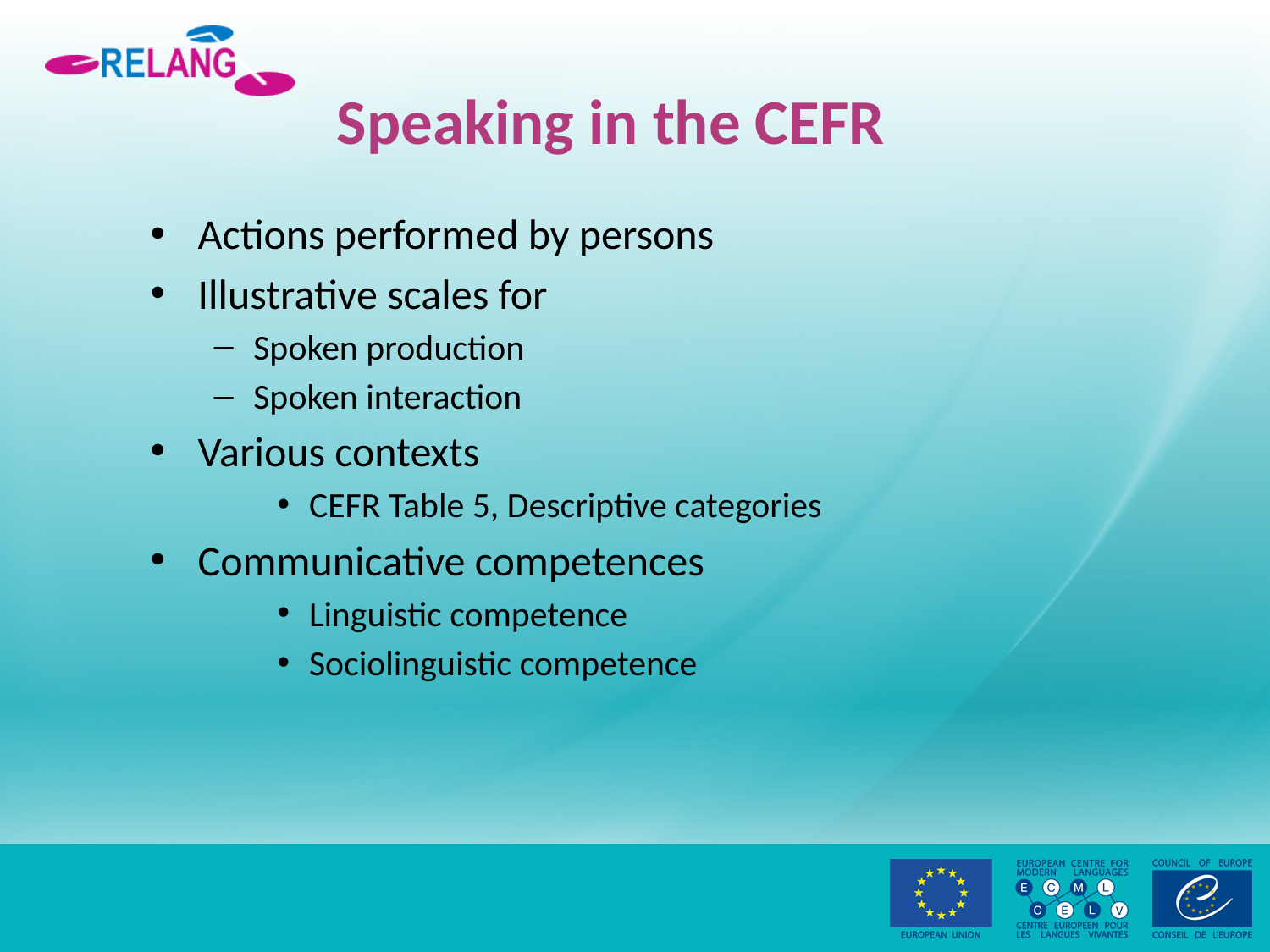

# Speaking in the CEFR
Actions performed by persons
Illustrative scales for
Spoken production
Spoken interaction
Various contexts
CEFR Table 5, Descriptive categories
Communicative competences
Linguistic competence
Sociolinguistic competence